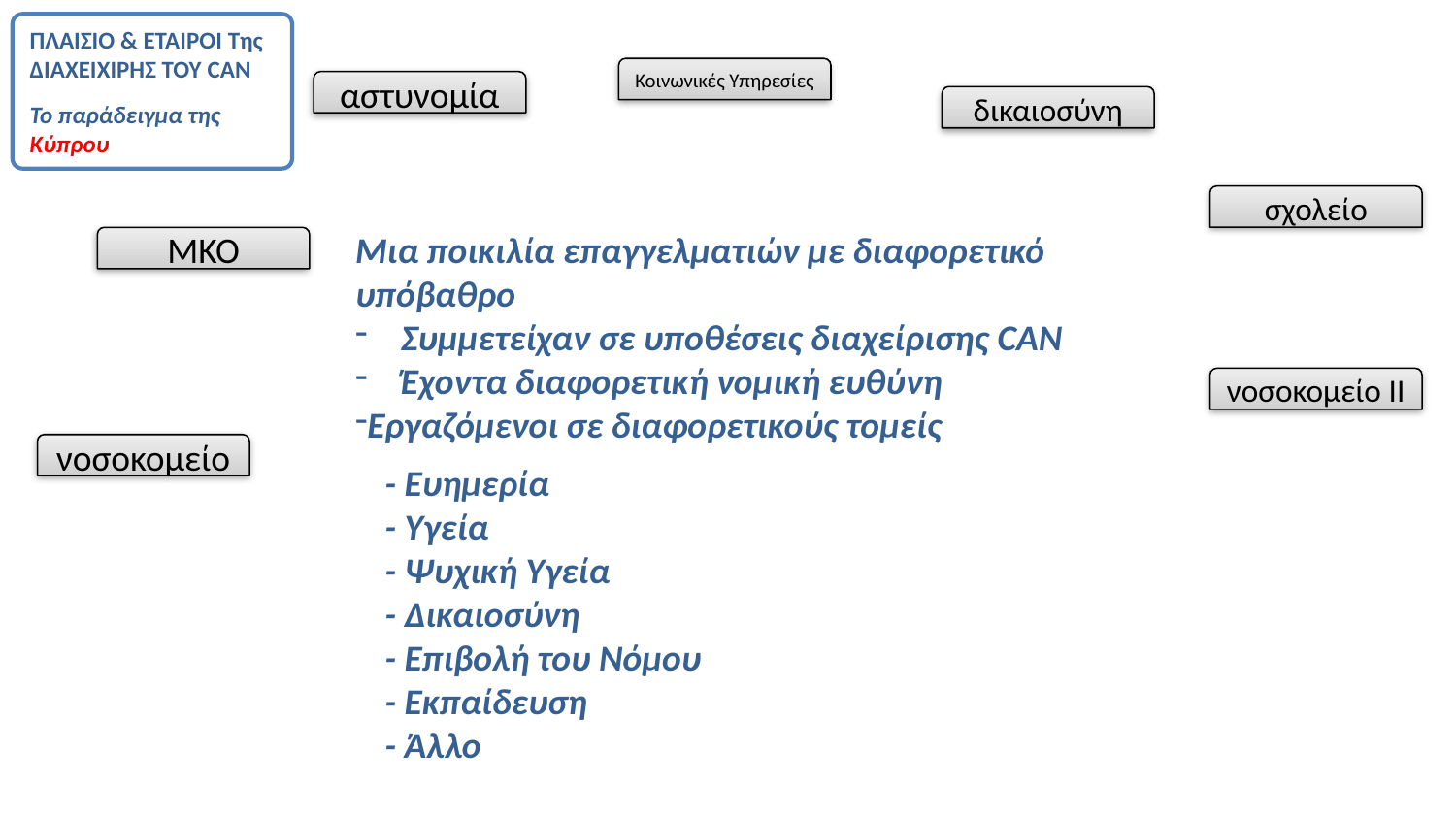

ΠΛΑΙΣΙΟ & ΕΤΑΙΡΟΙ Της ΔΙΑΧΕΊΧΙΡΗΣ ΤΟΥ CAN

Το παράδειγμα της  Κύπρου
Κοινωνικές Υπηρεσίες
αστυνομία
δικαιοσύνη
σχολείο
ΜΚΟ
Μια ποικιλία επαγγελματιών με διαφορετικό υπόβαθρο
Συμμετείχαν σε υποθέσεις διαχείρισης CAN
Έχοντα διαφορετική νομική ευθύνη
Εργαζόμενοι σε διαφορετικούς τομείς
νοσοκομείο II
νοσοκομείο
- Ευημερία
- Υγεία
- Ψυχική Υγεία
- Δικαιοσύνη
- Επιβολή του Νόμου
- Εκπαίδευση
- Άλλο